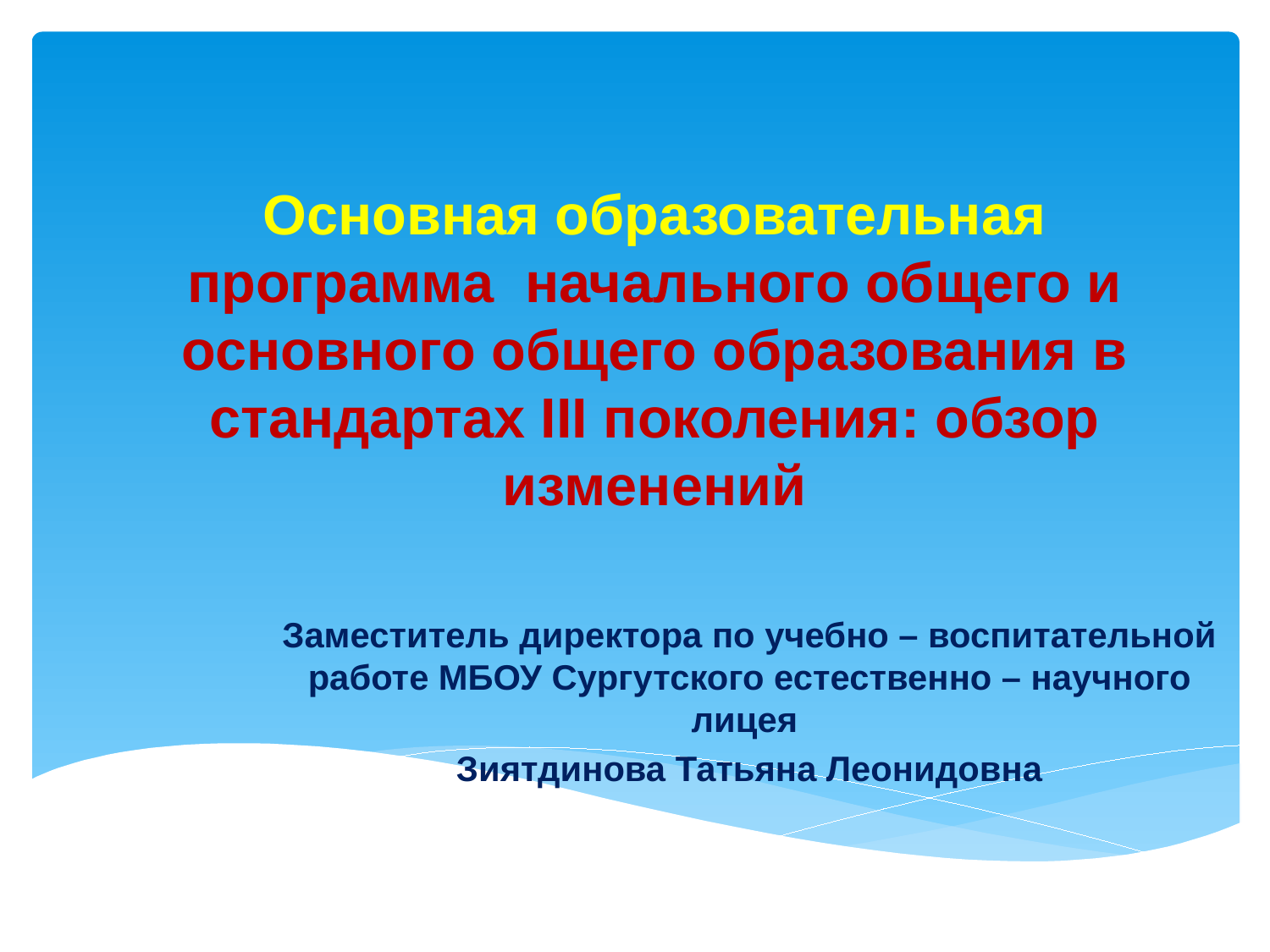

# Основная образовательная программа  начального общего и основного общего образования в стандартах III поколения: обзор изменений
Заместитель директора по учебно – воспитательной работе МБОУ Сургутского естественно – научного лицея
Зиятдинова Татьяна Леонидовна